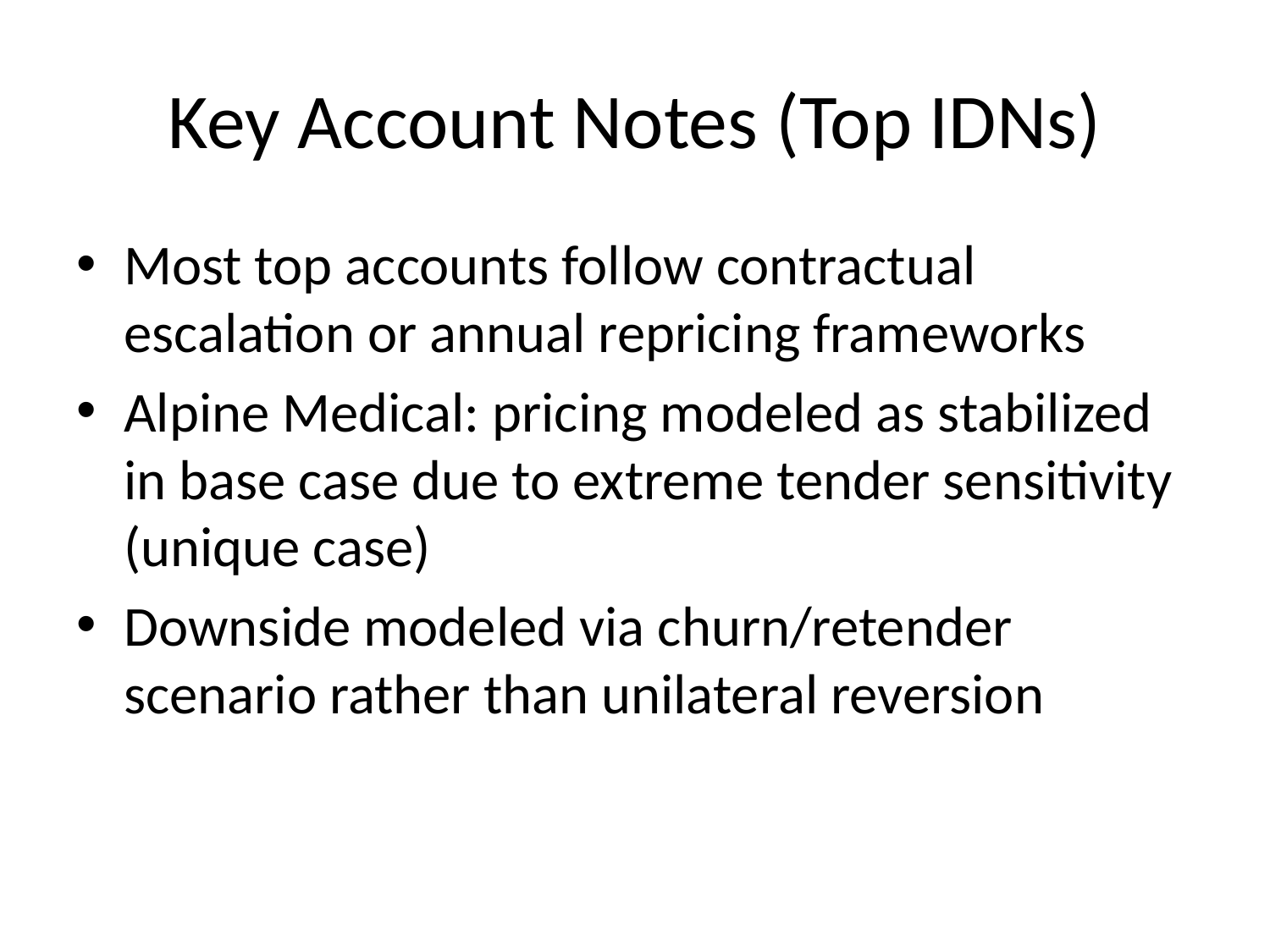

# Key Account Notes (Top IDNs)
Most top accounts follow contractual escalation or annual repricing frameworks
Alpine Medical: pricing modeled as stabilized in base case due to extreme tender sensitivity (unique case)
Downside modeled via churn/retender scenario rather than unilateral reversion